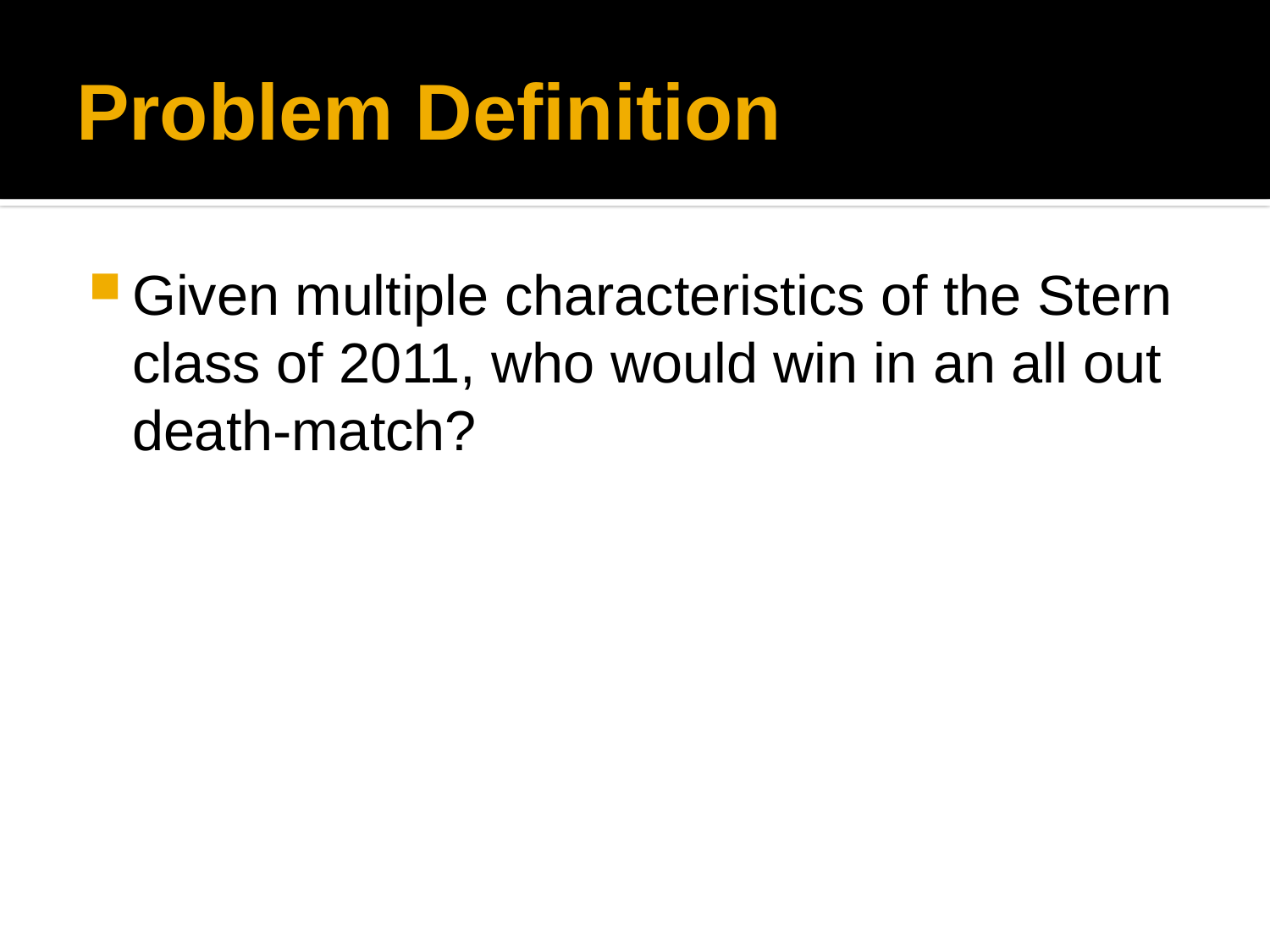

# Problem Definition
Given multiple characteristics of the Stern class of 2011, who would win in an all out death-match?